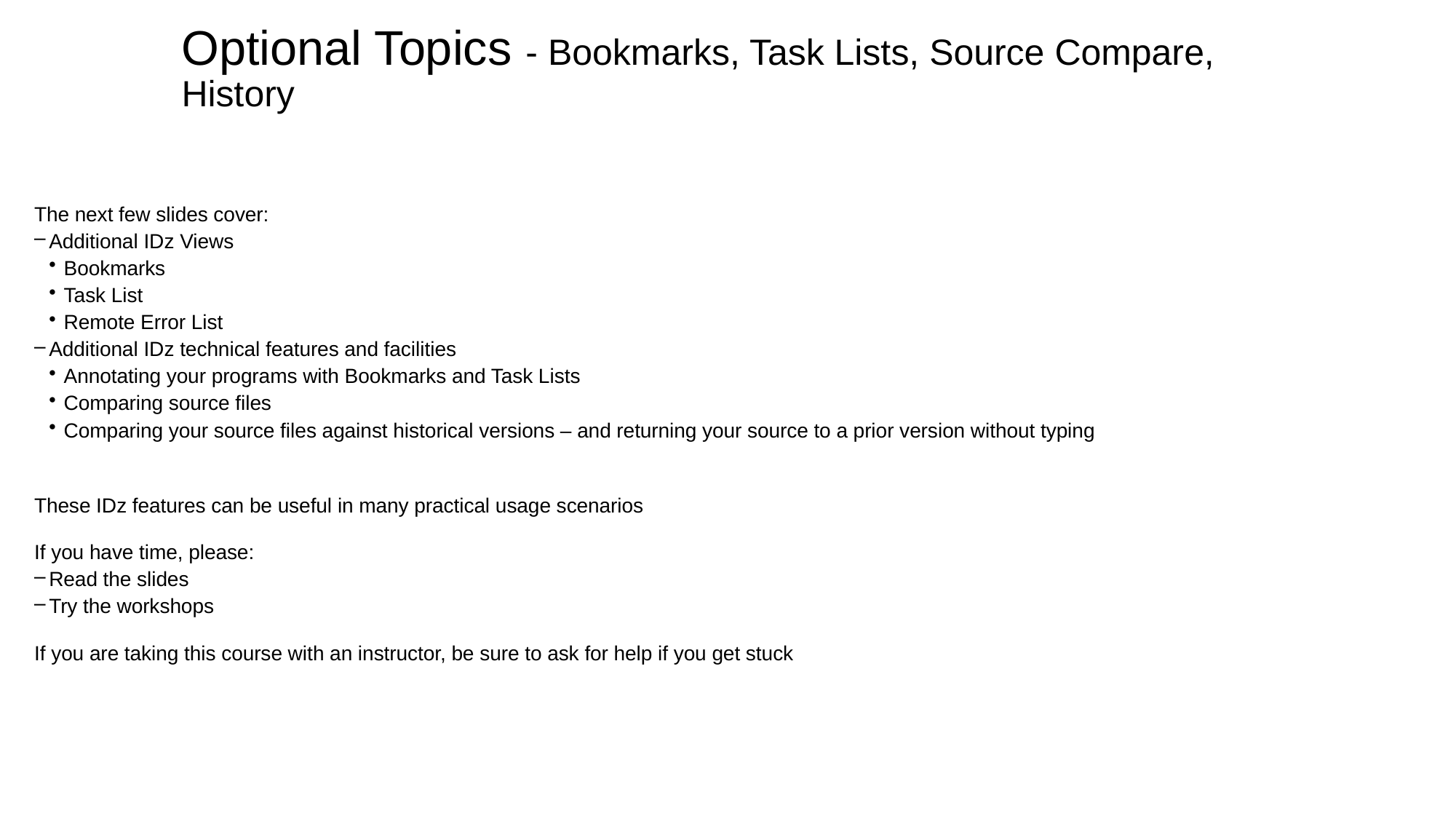

# Optional Topics - Bookmarks, Task Lists, Source Compare, History
The next few slides cover:
Additional IDz Views
Bookmarks
Task List
Remote Error List
Additional IDz technical features and facilities
Annotating your programs with Bookmarks and Task Lists
Comparing source files
Comparing your source files against historical versions – and returning your source to a prior version without typing

These IDz features can be useful in many practical usage scenarios

If you have time, please:
Read the slides
Try the workshops

If you are taking this course with an instructor, be sure to ask for help if you get stuck